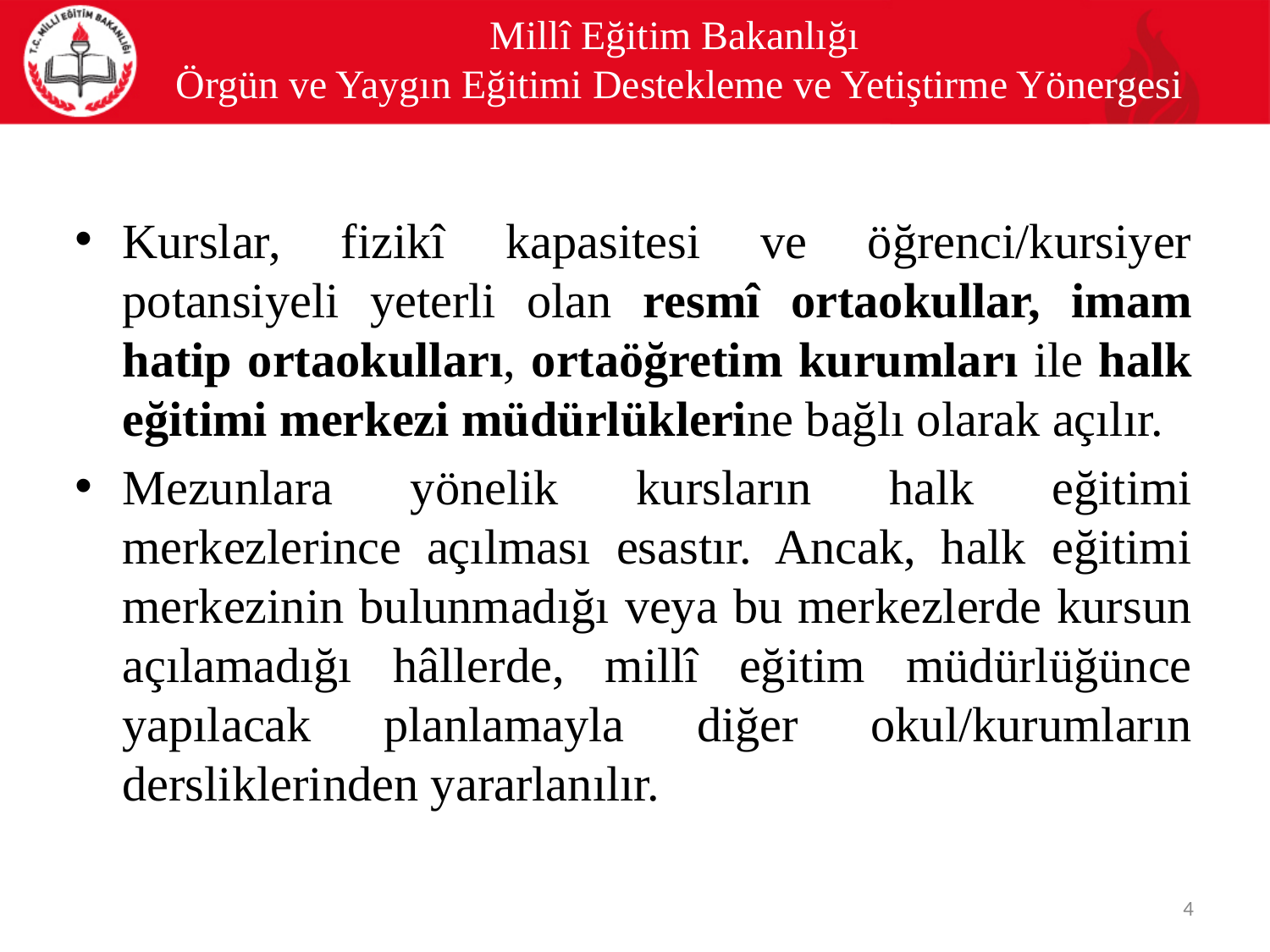

# Millî Eğitim Bakanlığı Örgün ve Yaygın Eğitimi Destekleme ve Yetiştirme Yönergesi

Kurslar, fizikî kapasitesi ve öğrenci/kursiyer potansiyeli yeterli olan resmî ortaokullar, imam hatip ortaokulları, ortaöğretim kurumları ile halk eğitimi merkezi müdürlüklerine bağlı olarak açılır.
Mezunlara yönelik kursların halk eğitimi merkezlerince açılması esastır. Ancak, halk eğitimi merkezinin bulunmadığı veya bu merkezlerde kursun açılamadığı hâllerde, millî eğitim müdürlüğünce yapılacak planlamayla diğer okul/kurumların dersliklerinden yararlanılır.
4